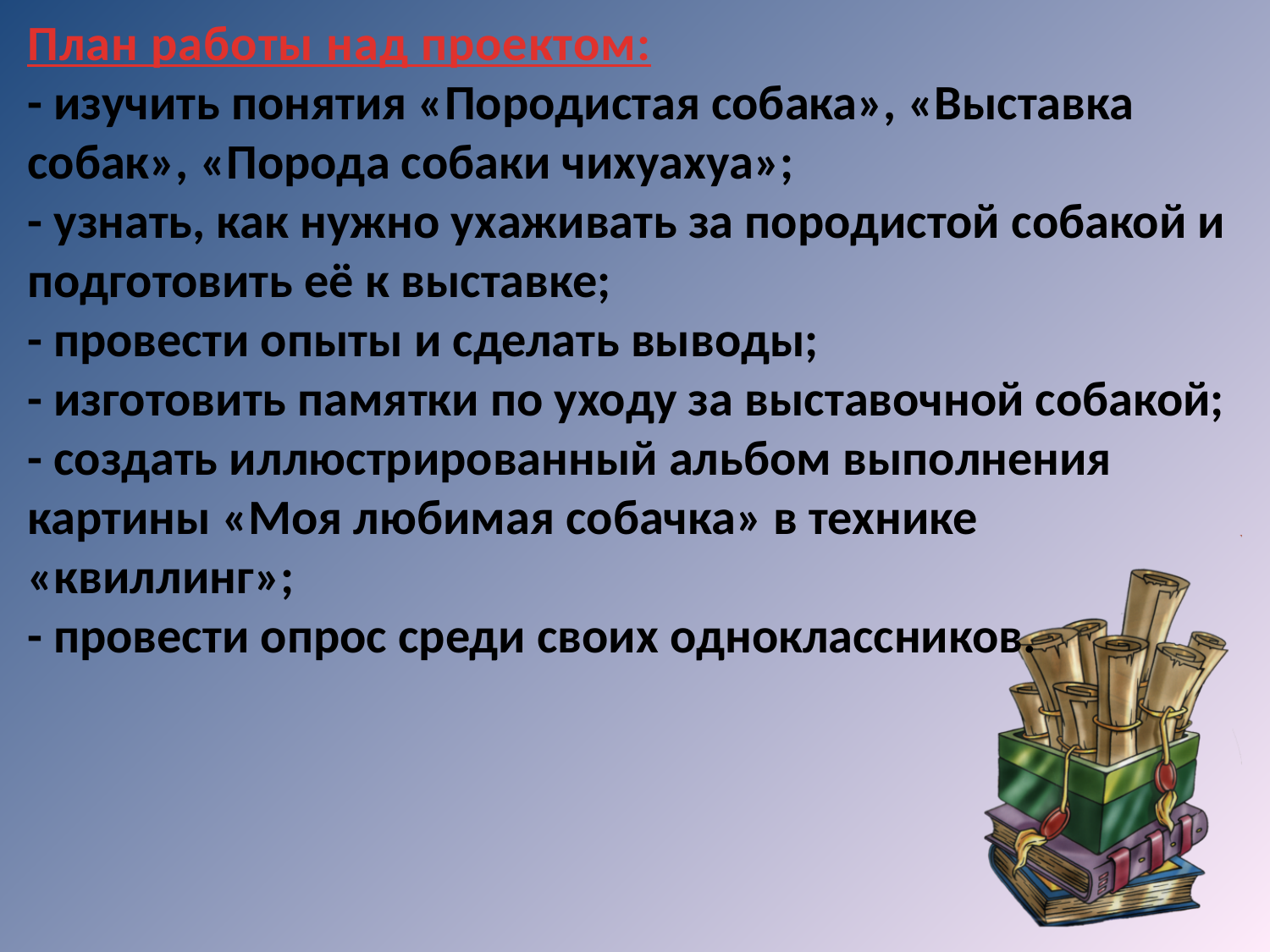

План работы над проектом:
- изучить понятия «Породистая собака», «Выставка собак», «Порода собаки чихуахуа»;
- узнать, как нужно ухаживать за породистой собакой и подготовить её к выставке;
- провести опыты и сделать выводы;
- изготовить памятки по уходу за выставочной собакой;
- создать иллюстрированный альбом выполнения картины «Моя любимая собачка» в технике «квиллинг»;
- провести опрос среди своих одноклассников.